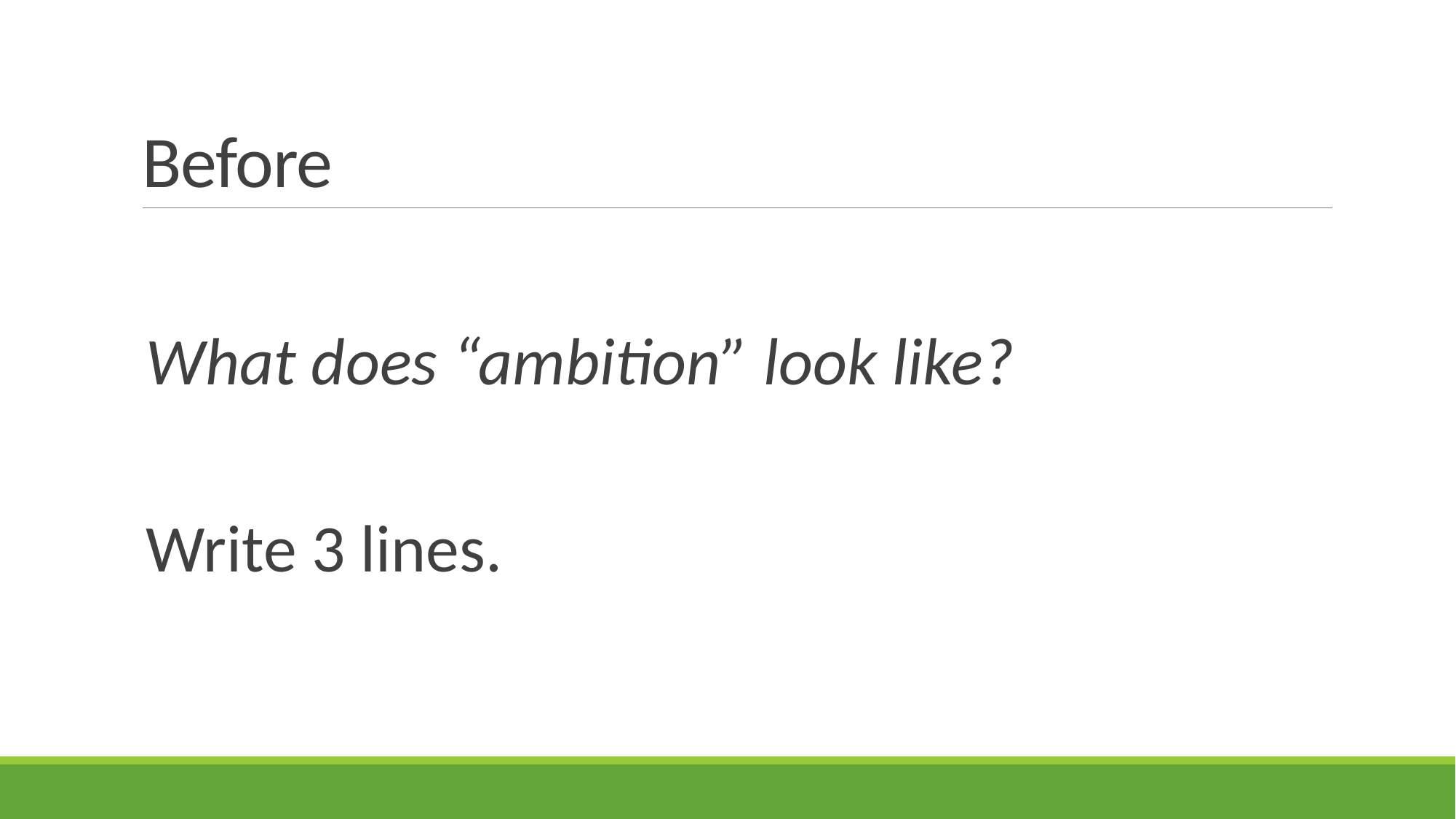

# Before

What does “ambition” look like?

Write 3 lines.